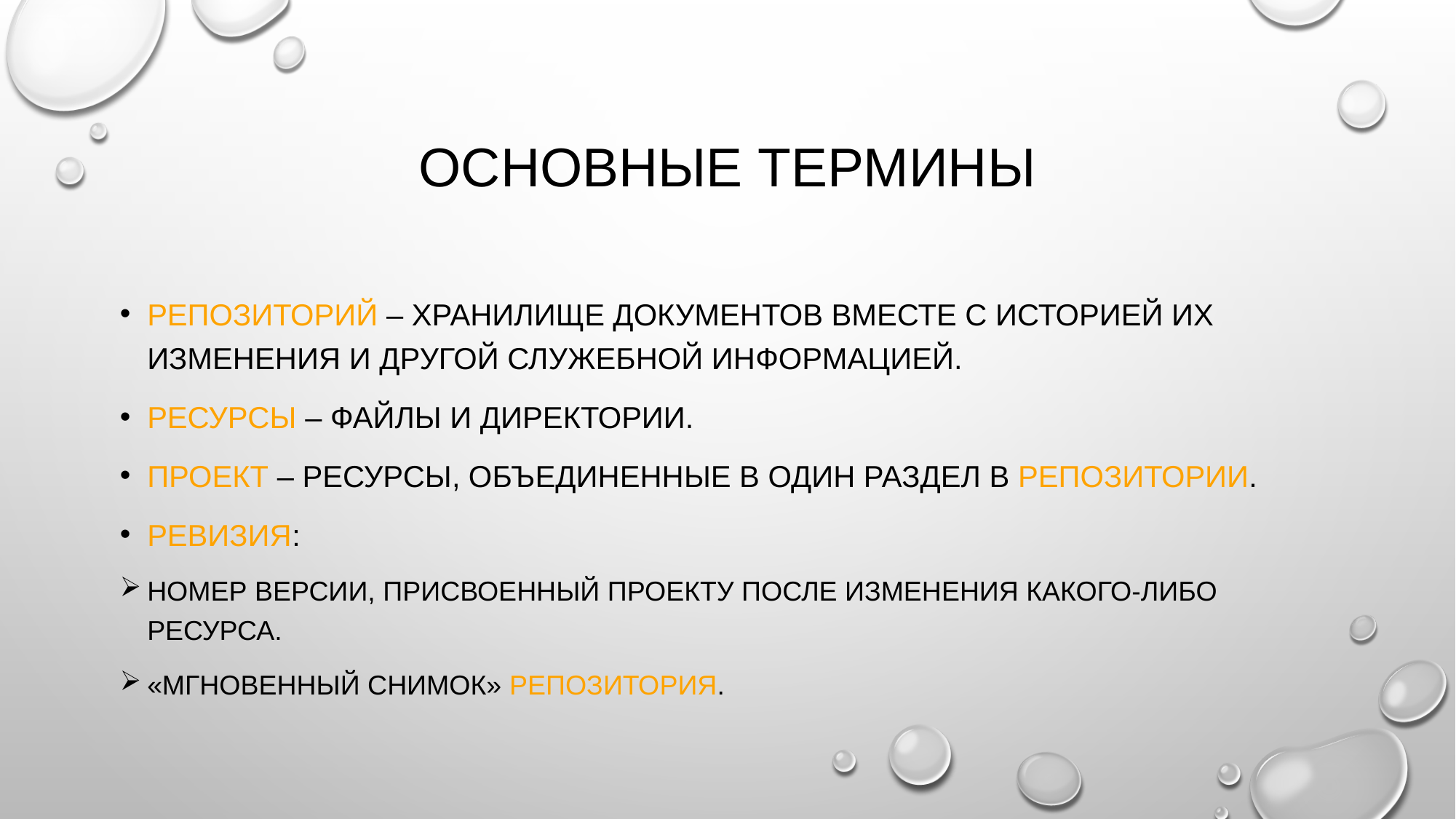

# Основные термины
Репозиторий – хранилище документов вместе с историей их изменения и другой служебной информацией.
Ресурсы – файлы и директории.
Проект – ресурсы, объединенные в один раздел в репозитории.
Ревизия:
номер версии, присвоенный проекту после изменения какого-либо ресурса.
«Мгновенный снимок» репозитория.